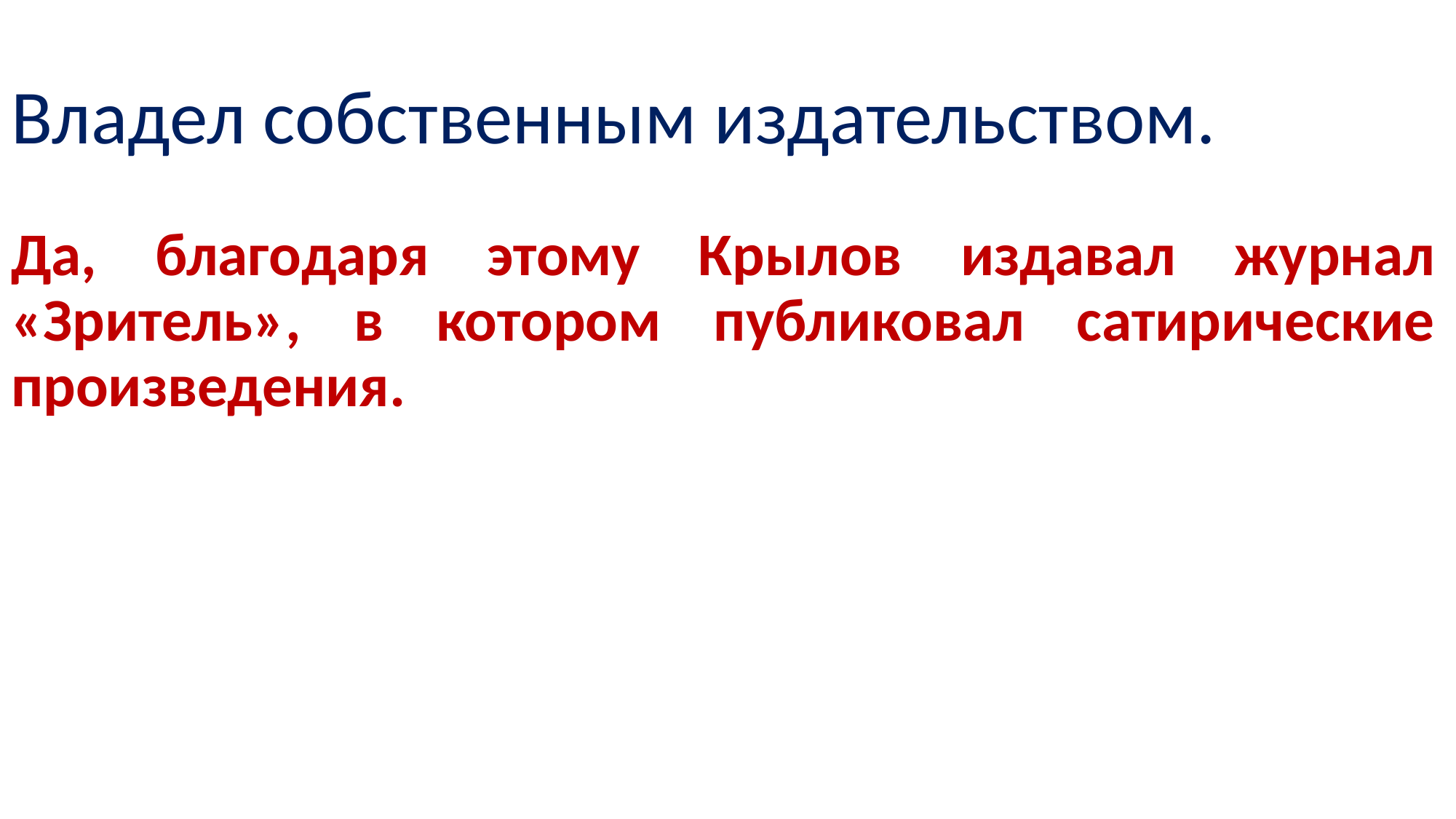

# Владел собственным издательством.
Да, благодаря этому Крылов издавал журнал «Зритель», в котором публиковал сатирические произведения.